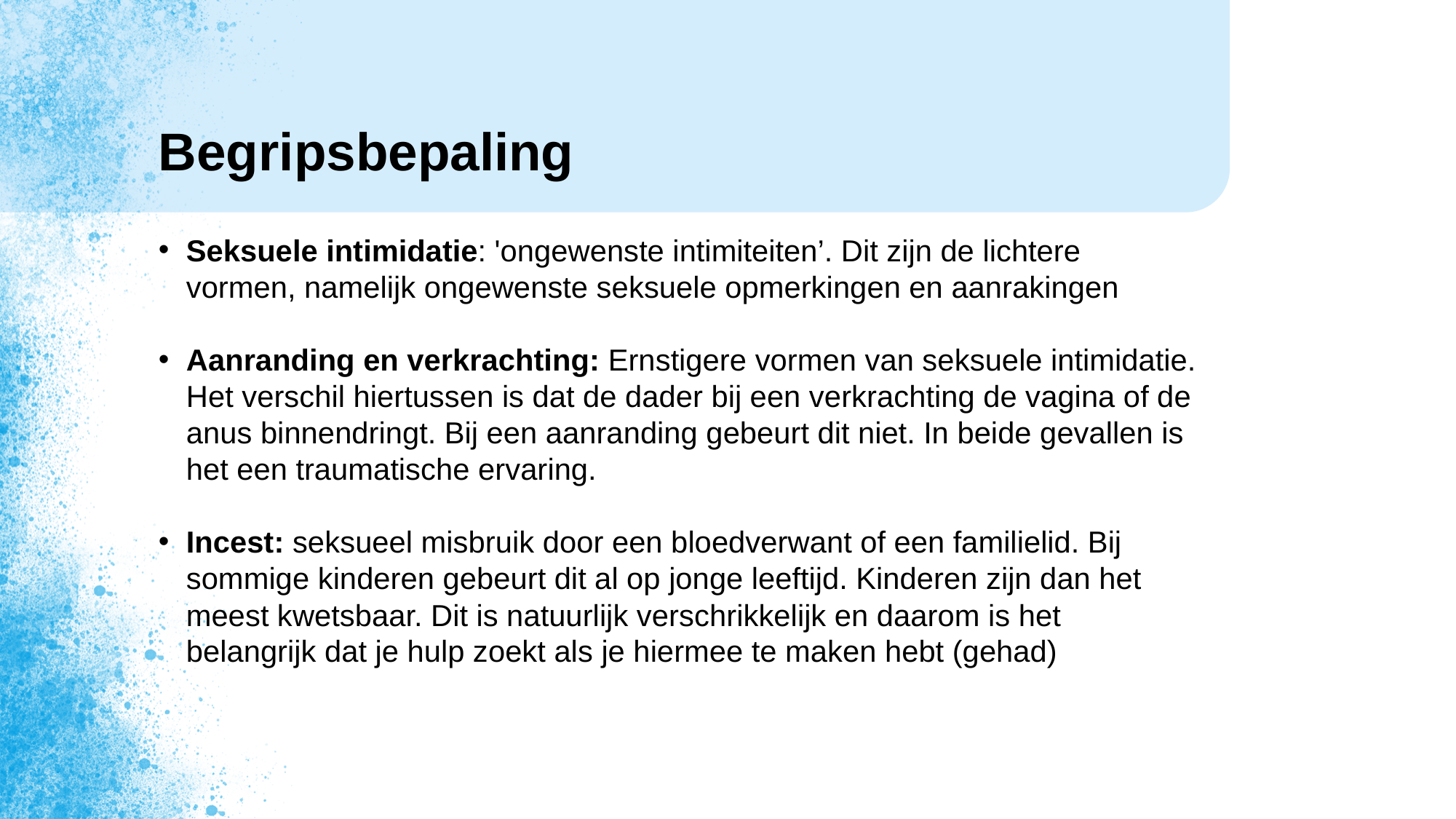

# Begripsbepaling
Seksuele intimidatie: 'ongewenste intimiteiten’. Dit zijn de lichtere vormen, namelijk ongewenste seksuele opmerkingen en aanrakingen

Aanranding en verkrachting: Ernstigere vormen van seksuele intimidatie. Het verschil hiertussen is dat de dader bij een verkrachting de vagina of de anus binnendringt. Bij een aanranding gebeurt dit niet. In beide gevallen is het een traumatische ervaring.

Incest: seksueel misbruik door een bloedverwant of een familielid. Bij sommige kinderen gebeurt dit al op jonge leeftijd. Kinderen zijn dan het meest kwetsbaar. Dit is natuurlijk verschrikkelijk en daarom is het belangrijk dat je hulp zoekt als je hiermee te maken hebt (gehad)